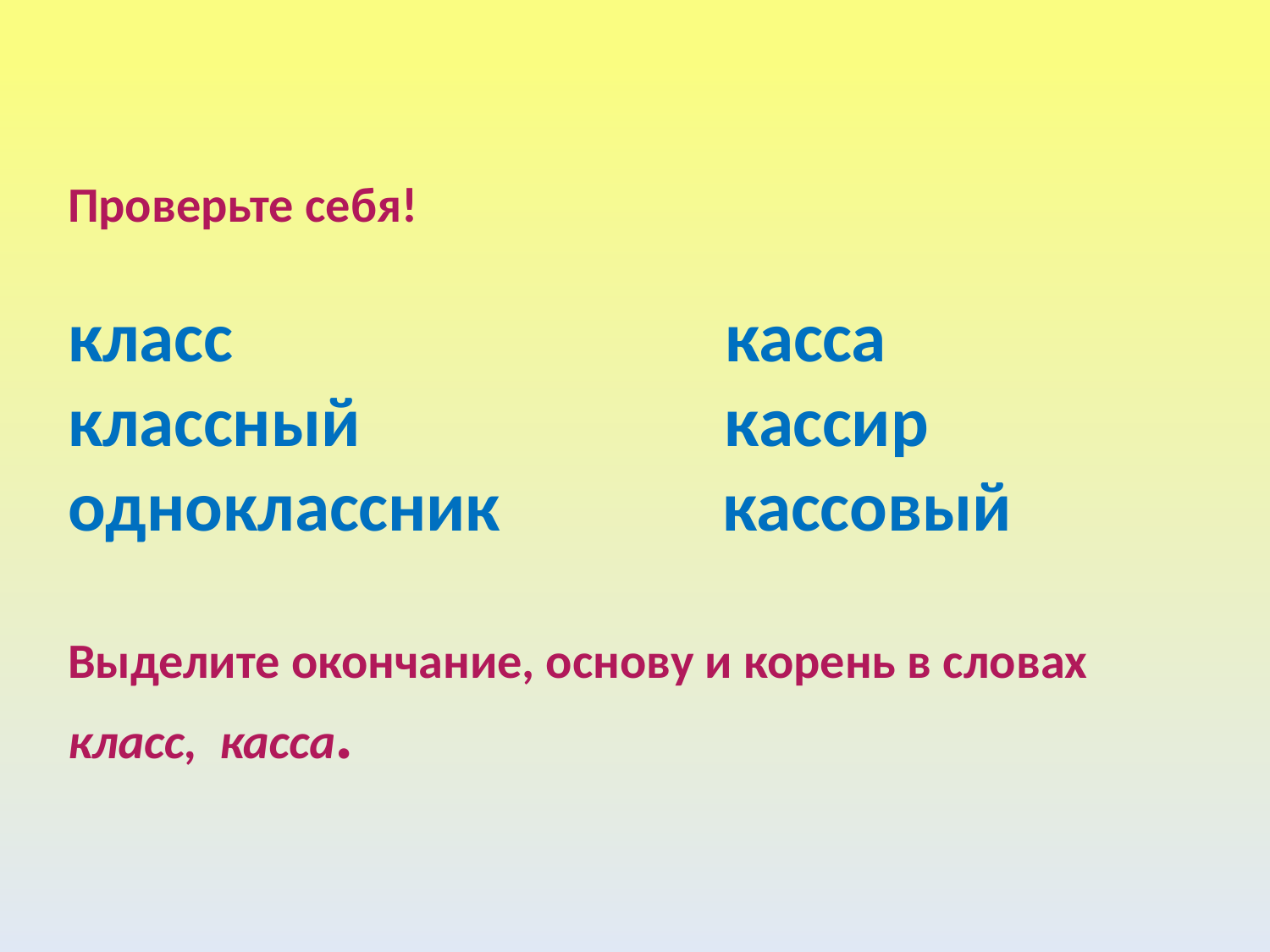

Проверьте себя!

класс                               касса
классный                       кассир
одноклассник              кассовый

Выделите окончание, основу и корень в словах
класс,  касса.